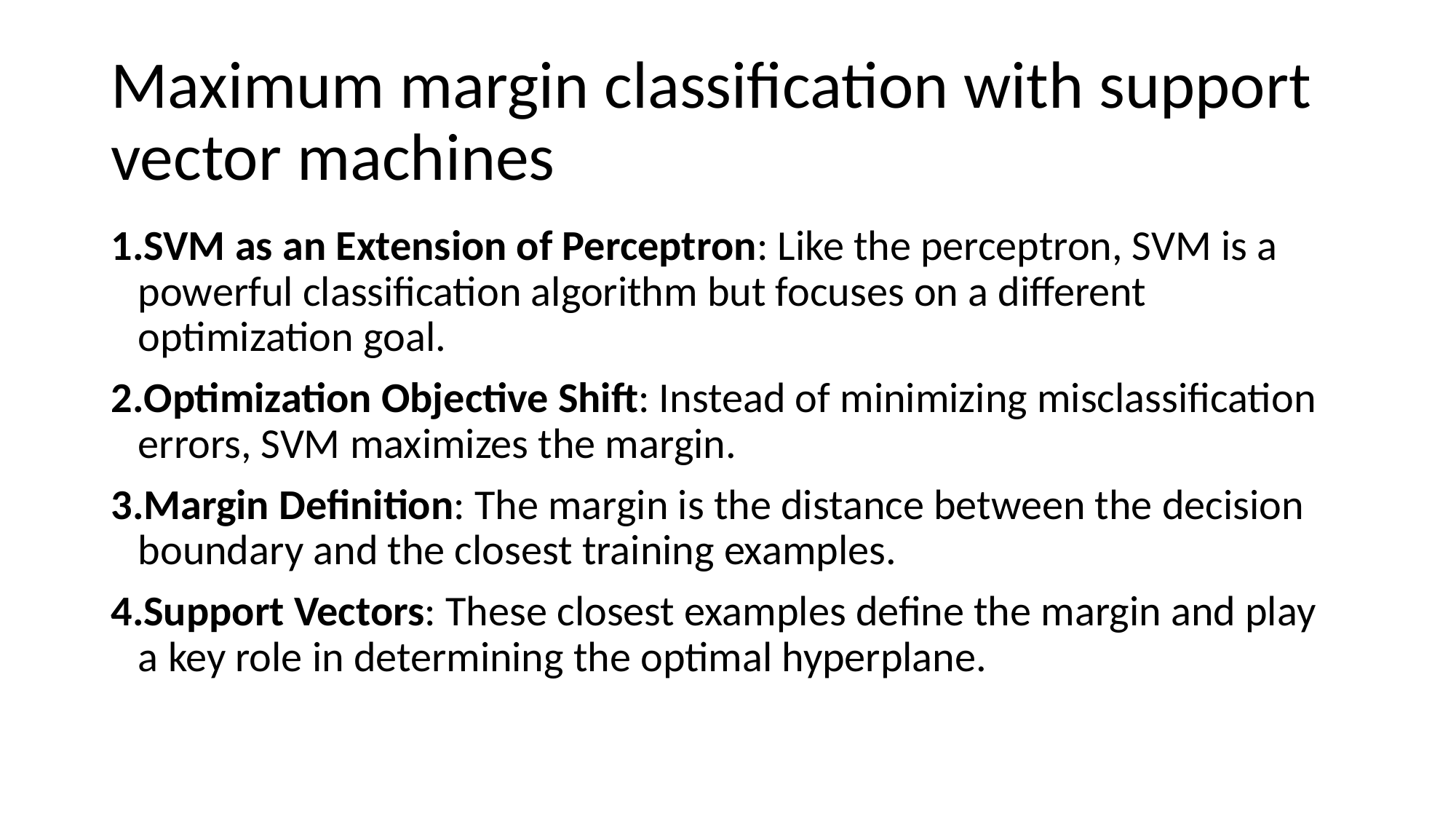

# Maximum margin classification with support vector machines
SVM as an Extension of Perceptron: Like the perceptron, SVM is a powerful classification algorithm but focuses on a different optimization goal.
Optimization Objective Shift: Instead of minimizing misclassification errors, SVM maximizes the margin.
Margin Definition: The margin is the distance between the decision boundary and the closest training examples.
Support Vectors: These closest examples define the margin and play a key role in determining the optimal hyperplane.